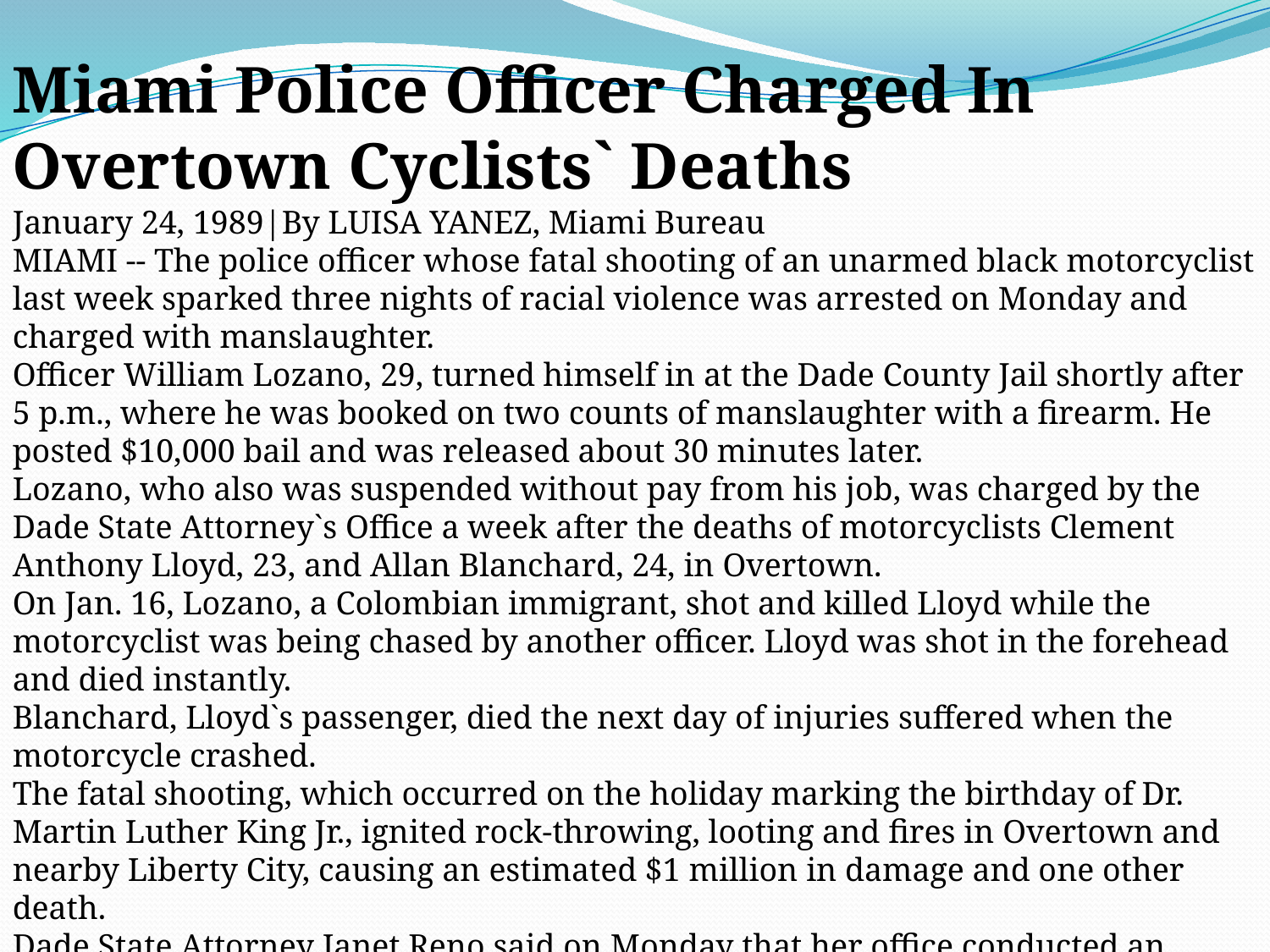

Miami Police Officer Charged In Overtown Cyclists` Deaths
January 24, 1989|By LUISA YANEZ, Miami Bureau
MIAMI -- The police officer whose fatal shooting of an unarmed black motorcyclist last week sparked three nights of racial violence was arrested on Monday and charged with manslaughter.
Officer William Lozano, 29, turned himself in at the Dade County Jail shortly after 5 p.m., where he was booked on two counts of manslaughter with a firearm. He posted $10,000 bail and was released about 30 minutes later.
Lozano, who also was suspended without pay from his job, was charged by the Dade State Attorney`s Office a week after the deaths of motorcyclists Clement Anthony Lloyd, 23, and Allan Blanchard, 24, in Overtown.
On Jan. 16, Lozano, a Colombian immigrant, shot and killed Lloyd while the motorcyclist was being chased by another officer. Lloyd was shot in the forehead and died instantly.
Blanchard, Lloyd`s passenger, died the next day of injuries suffered when the motorcycle crashed.
The fatal shooting, which occurred on the holiday marking the birthday of Dr. Martin Luther King Jr., ignited rock-throwing, looting and fires in Overtown and nearby Liberty City, causing an estimated $1 million in damage and one other death.
Dade State Attorney Janet Reno said on Monday that her office conducted an intensive investigation with the Miami Police Department and decided to charge Lozano with manslaughter. She said murder charges were unwarranted.
``Based on the evidence developed and applicable Florida law, manslaughter is the appropriate charge,`` Reno said.